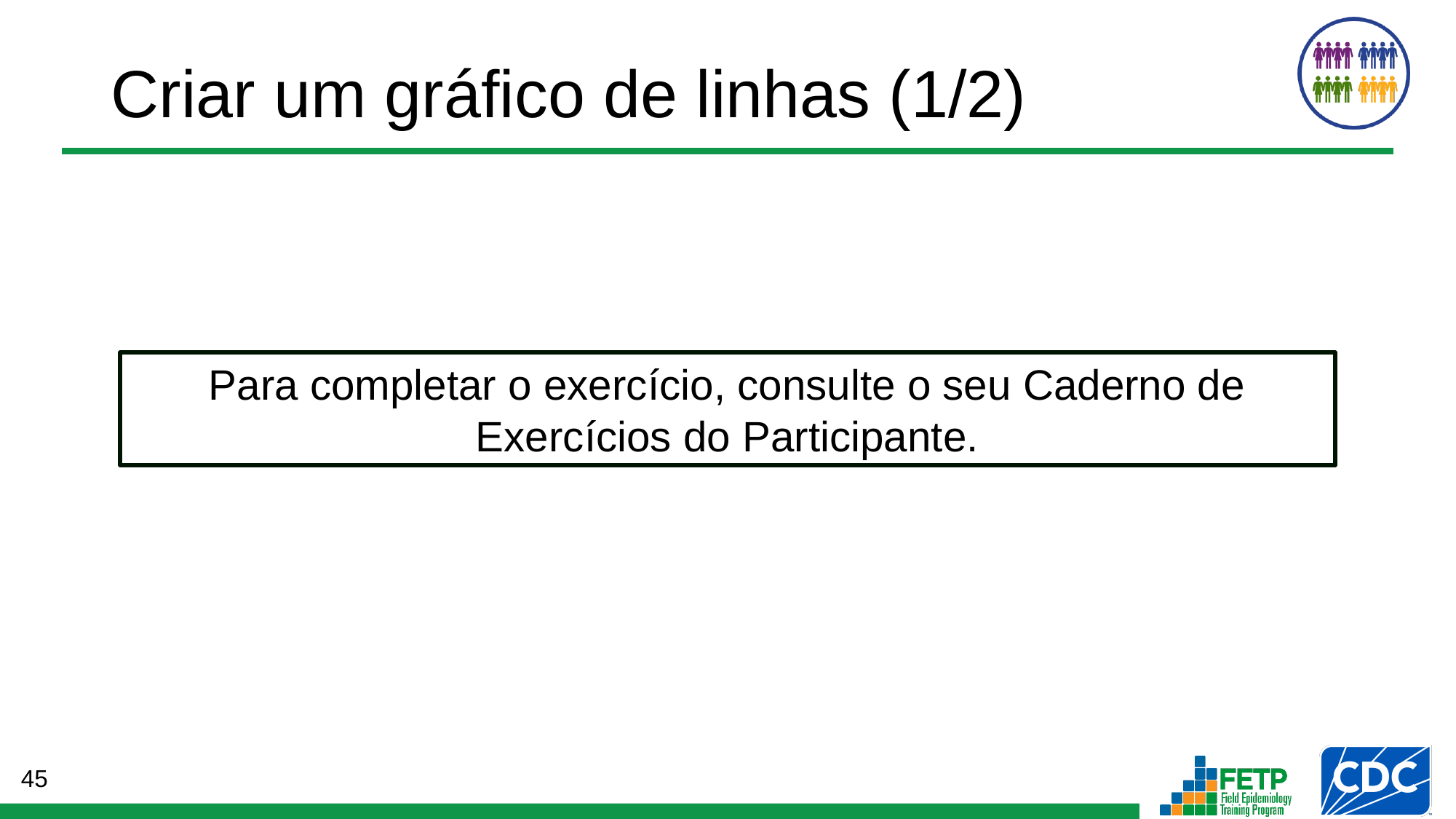

# Criar um gráfico de linhas (1/2)